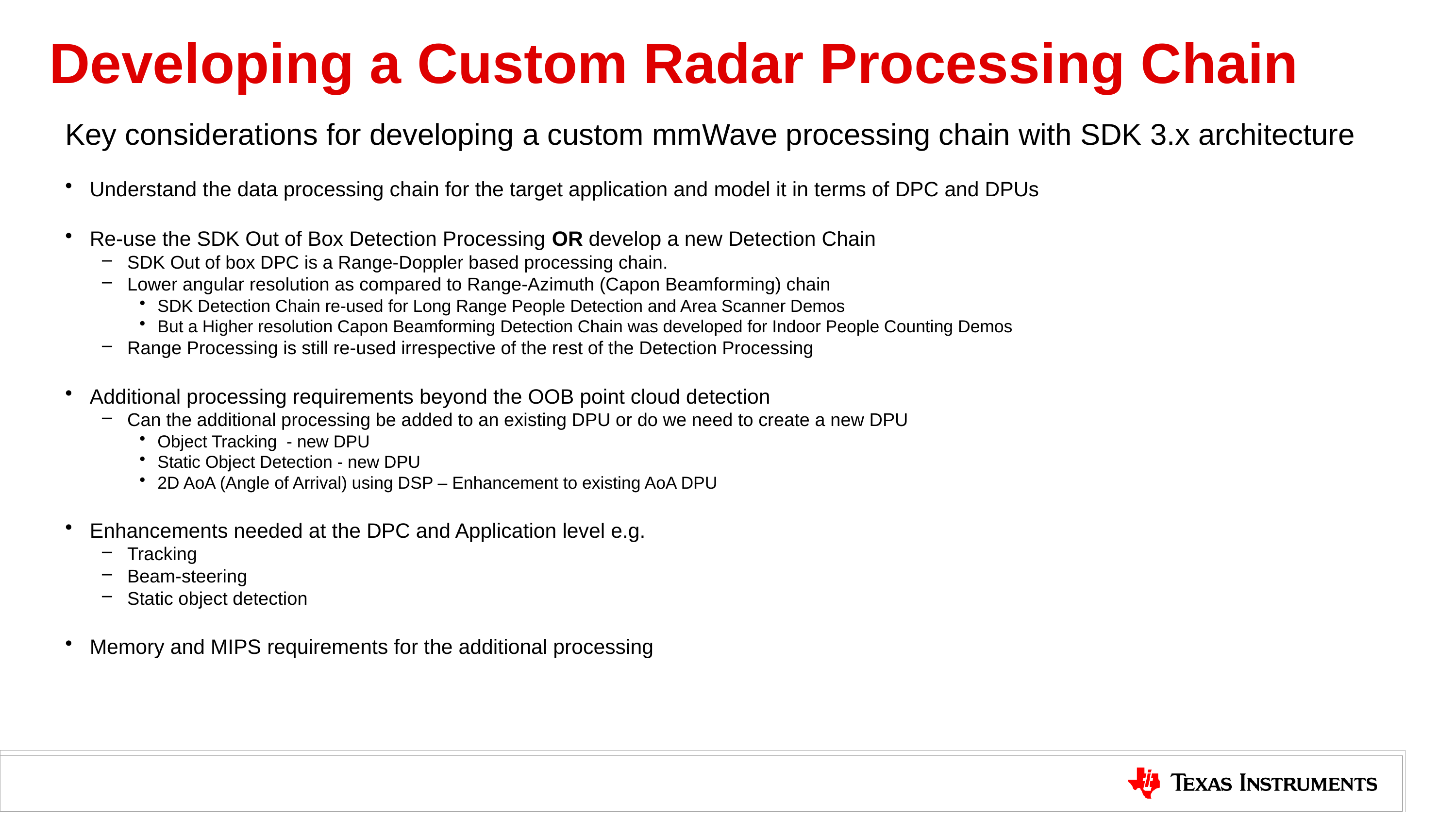

# Developing a Custom Radar Processing Chain
Key considerations for developing a custom mmWave processing chain with SDK 3.x architecture

Understand the data processing chain for the target application and model it in terms of DPC and DPUs

Re-use the SDK Out of Box Detection Processing OR develop a new Detection Chain
SDK Out of box DPC is a Range-Doppler based processing chain.
Lower angular resolution as compared to Range-Azimuth (Capon Beamforming) chain
SDK Detection Chain re-used for Long Range People Detection and Area Scanner Demos
But a Higher resolution Capon Beamforming Detection Chain was developed for Indoor People Counting Demos
Range Processing is still re-used irrespective of the rest of the Detection Processing

Additional processing requirements beyond the OOB point cloud detection
Can the additional processing be added to an existing DPU or do we need to create a new DPU
Object Tracking  - new DPU
Static Object Detection - new DPU
2D AoA (Angle of Arrival) using DSP – Enhancement to existing AoA DPU

Enhancements needed at the DPC and Application level e.g.
Tracking
Beam-steering
Static object detection

Memory and MIPS requirements for the additional processing